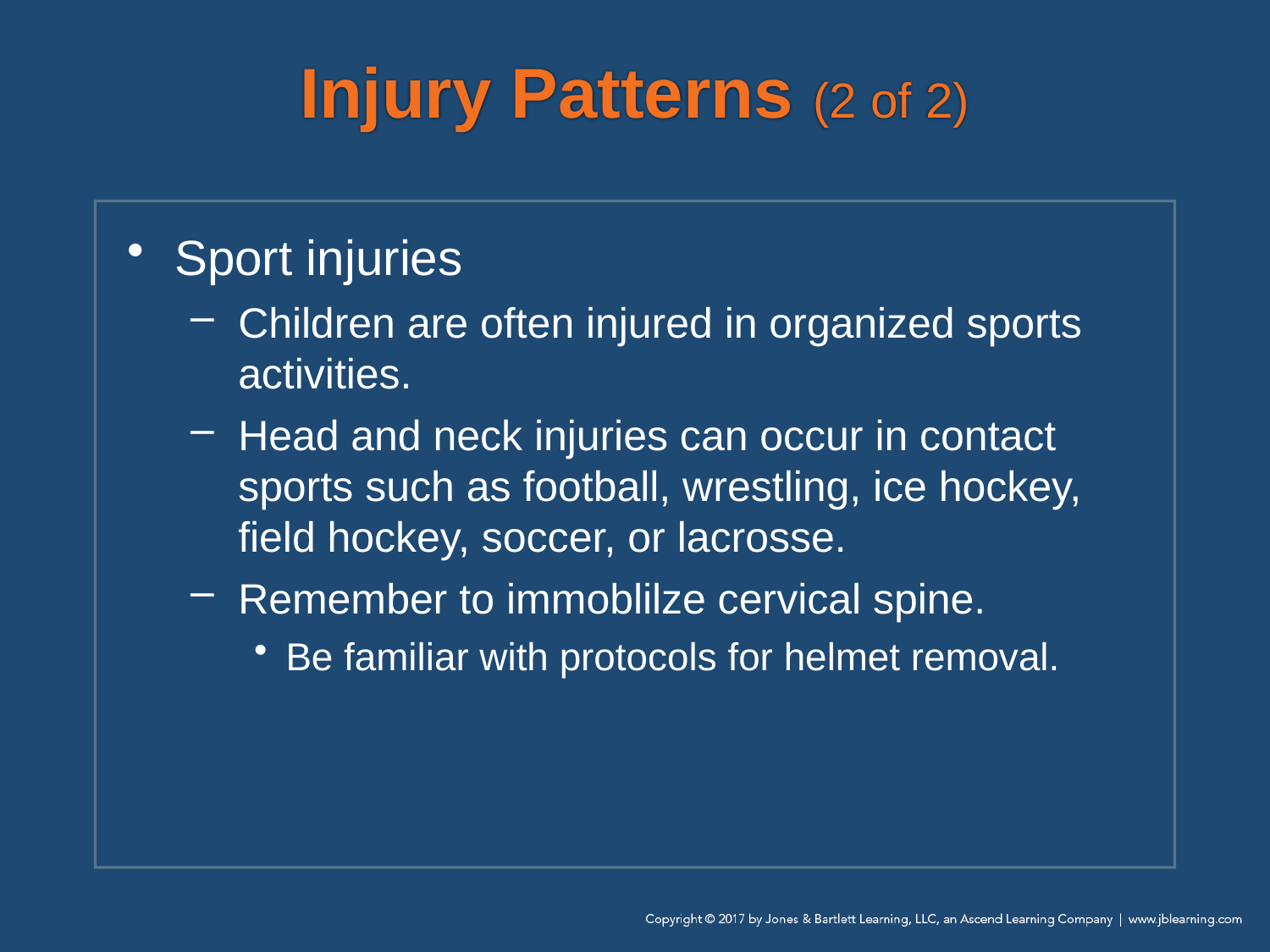

# Injury Patterns (2 of 2)
Sport injuries
Children are often injured in organized sports activities.
Head and neck injuries can occur in contact sports such as football, wrestling, ice hockey, field hockey, soccer, or lacrosse.
Remember to immoblilze cervical spine.
Be familiar with protocols for helmet removal.